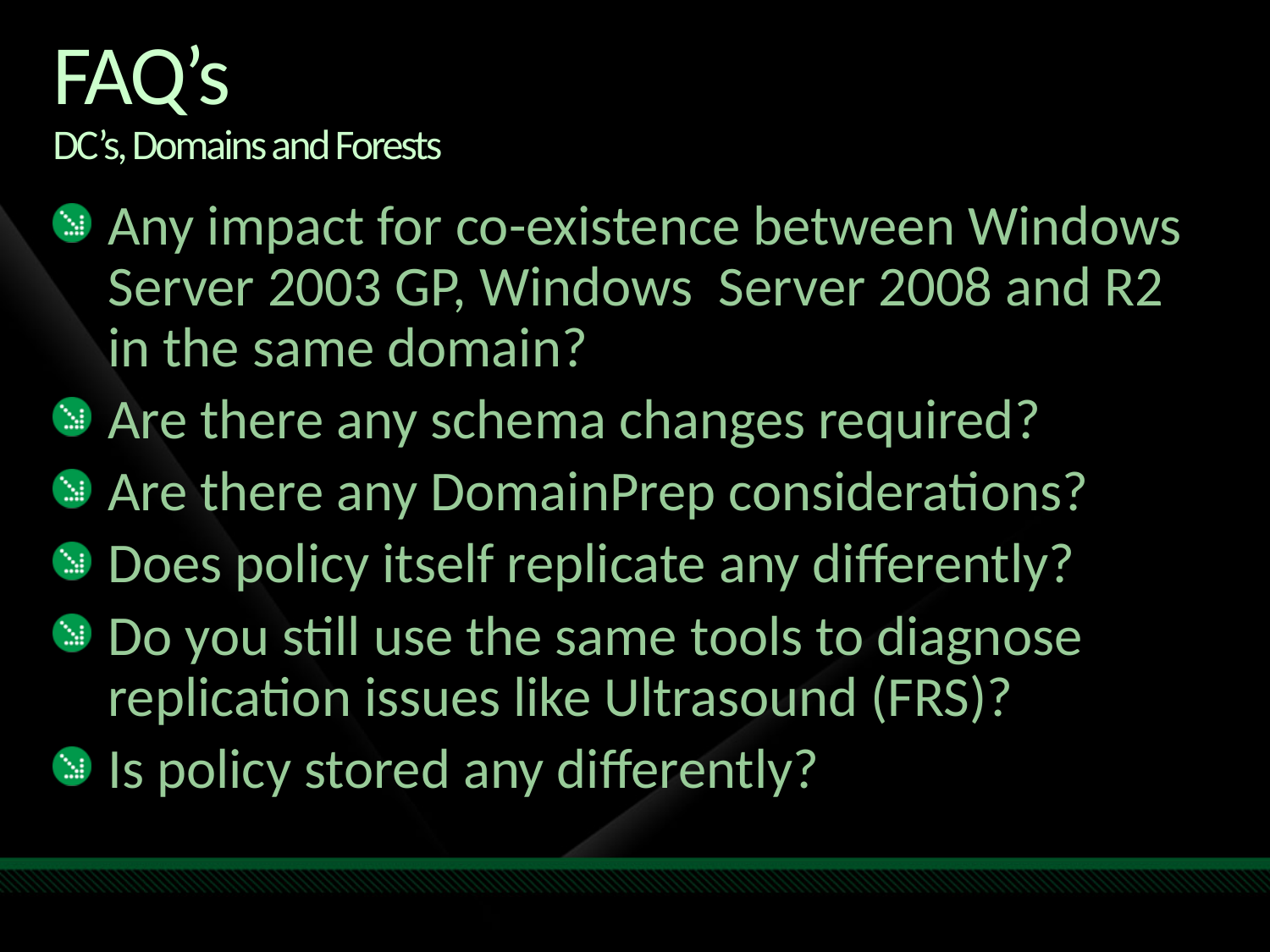

# FAQ’s DC’s, Domains and Forests
Any impact for co-existence between Windows Server 2003 GP, Windows  Server 2008 and R2 in the same domain?
Are there any schema changes required?
Are there any DomainPrep considerations?
Does policy itself replicate any differently?
Do you still use the same tools to diagnose replication issues like Ultrasound (FRS)?
Is policy stored any differently?